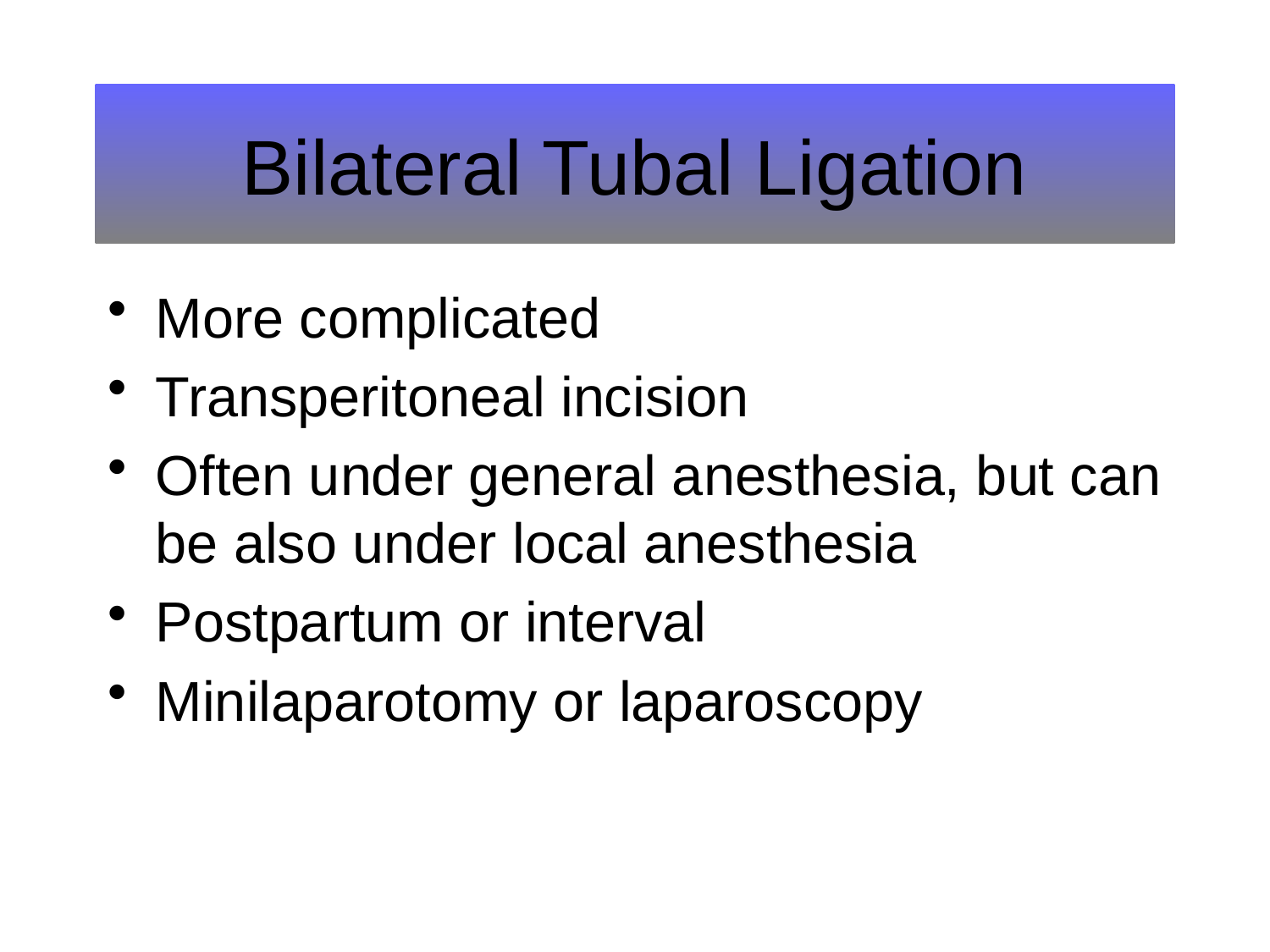

# Bilateral Tubal Ligation
More complicated
Transperitoneal incision
Often under general anesthesia, but can be also under local anesthesia
Postpartum or interval
Minilaparotomy or laparoscopy